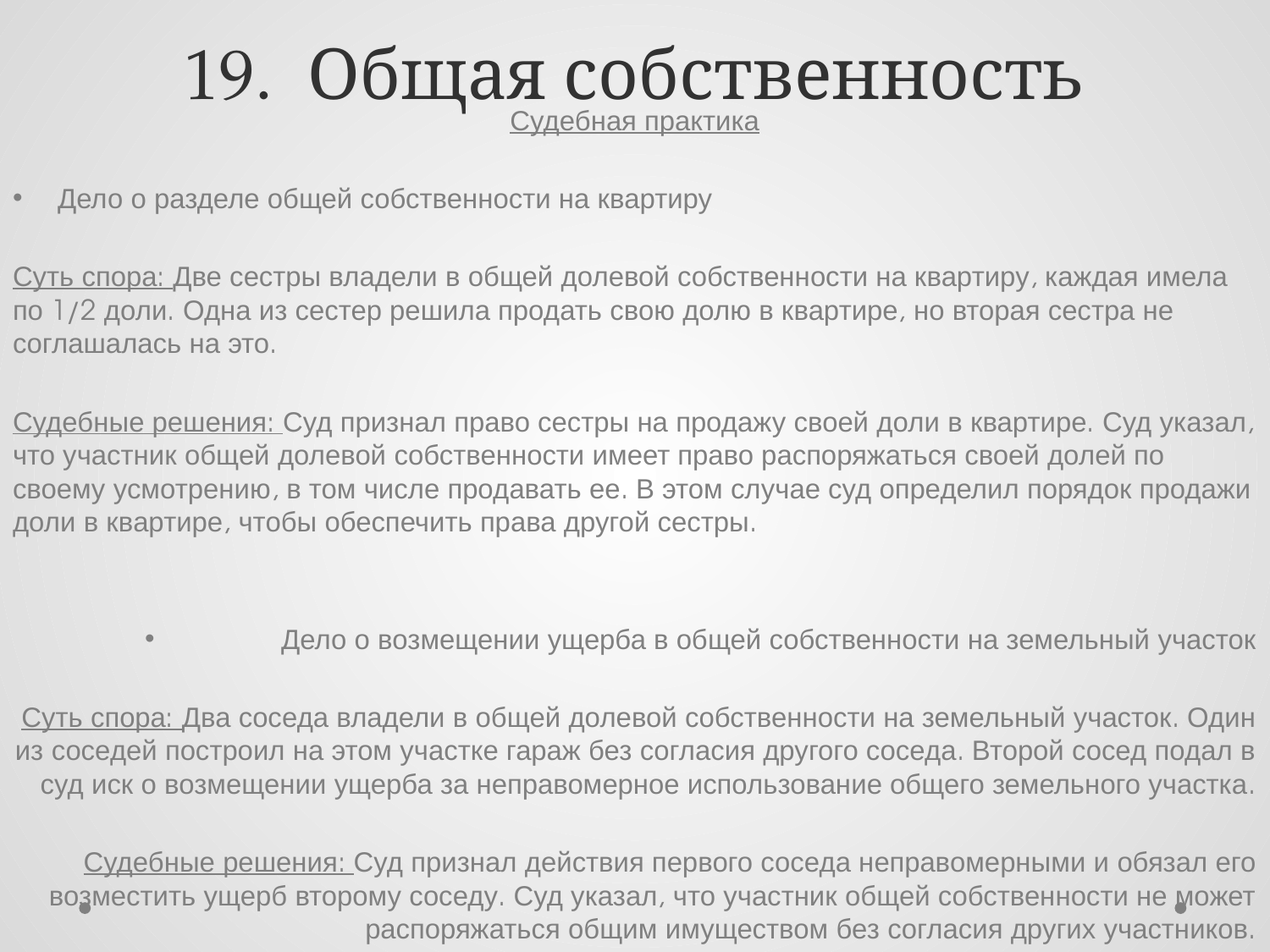

# 19.  Общая собственность
Судебная практика

Дело о разделе общей собственности на квартиру

Суть спора: Две сестры владели в общей долевой собственности на квартиру, каждая имела по 1/2 доли. Одна из сестер решила продать свою долю в квартире, но вторая сестра не соглашалась на это.

Судебные решения: Суд признал право сестры на продажу своей доли в квартире. Суд указал, что участник общей долевой собственности имеет право распоряжаться своей долей по своему усмотрению, в том числе продавать ее. В этом случае суд определил порядок продажи доли в квартире, чтобы обеспечить права другой сестры.

Дело о возмещении ущерба в общей собственности на земельный участок

Суть спора: Два соседа владели в общей долевой собственности на земельный участок. Один из соседей построил на этом участке гараж без согласия другого соседа. Второй сосед подал в суд иск о возмещении ущерба за неправомерное использование общего земельного участка.

Судебные решения: Суд признал действия первого соседа неправомерными и обязал его возместить ущерб второму соседу. Суд указал, что участник общей собственности не может распоряжаться общим имуществом без согласия других участников.